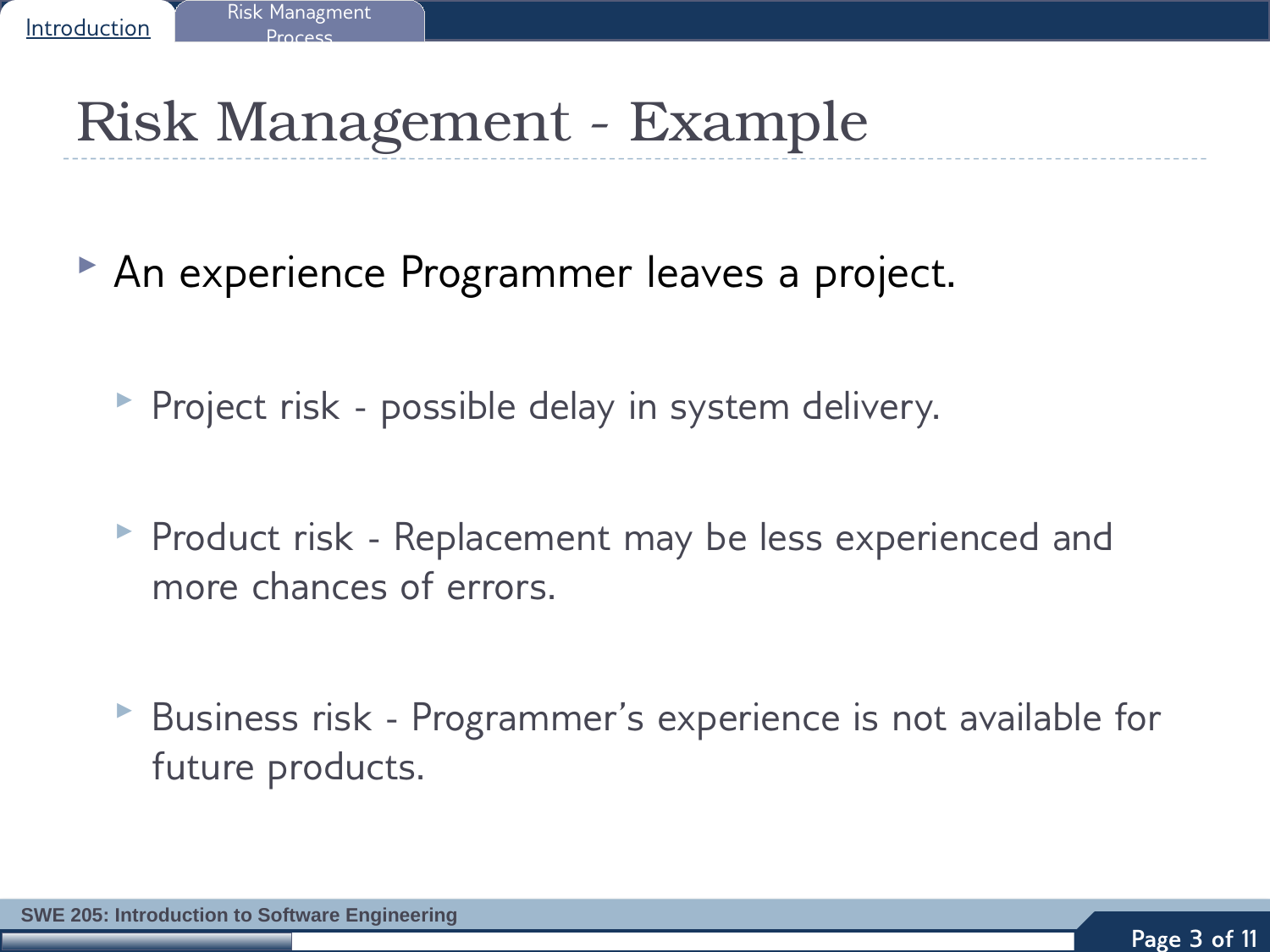

Introduction
Risk Managment Process
# Risk Management - Example

An experience Programmer leaves a project.

Project risk - possible delay in system delivery.

Product risk - Replacement may be less experienced and more chances of errors.

Business risk - Programmer’s experience is not available for future products.
3
Page 3 of 11